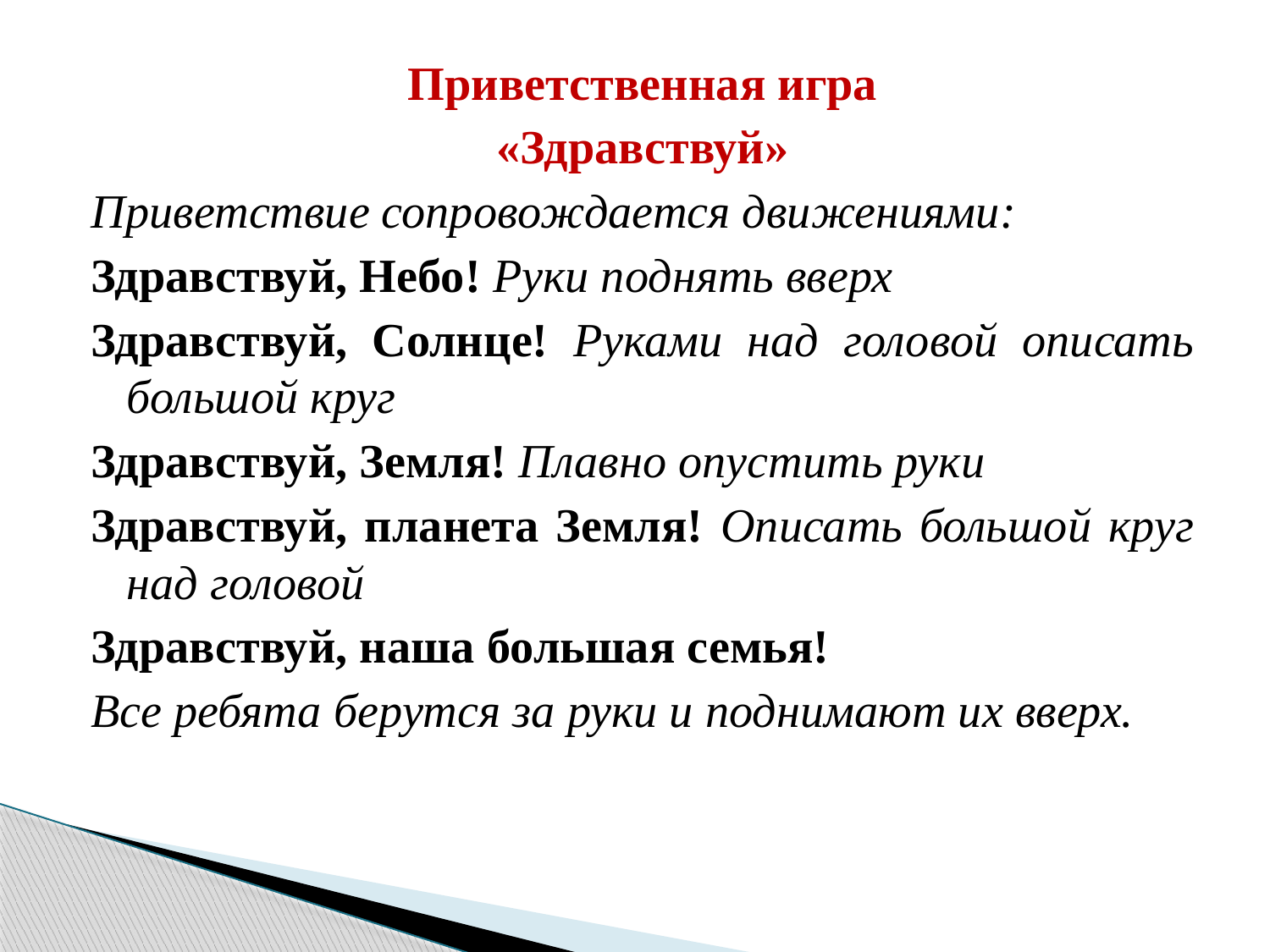

Приветственная игра
«Здравствуй»
Приветствие сопровождается движениями:
Здравствуй, Небо! Руки поднять вверх
Здравствуй, Солнце! Руками над головой описать большой круг
Здравствуй, Земля! Плавно опустить руки
Здравствуй, планета Земля! Описать большой круг над головой
Здравствуй, наша большая семья!
Все ребята берутся за руки и поднимают их вверх.